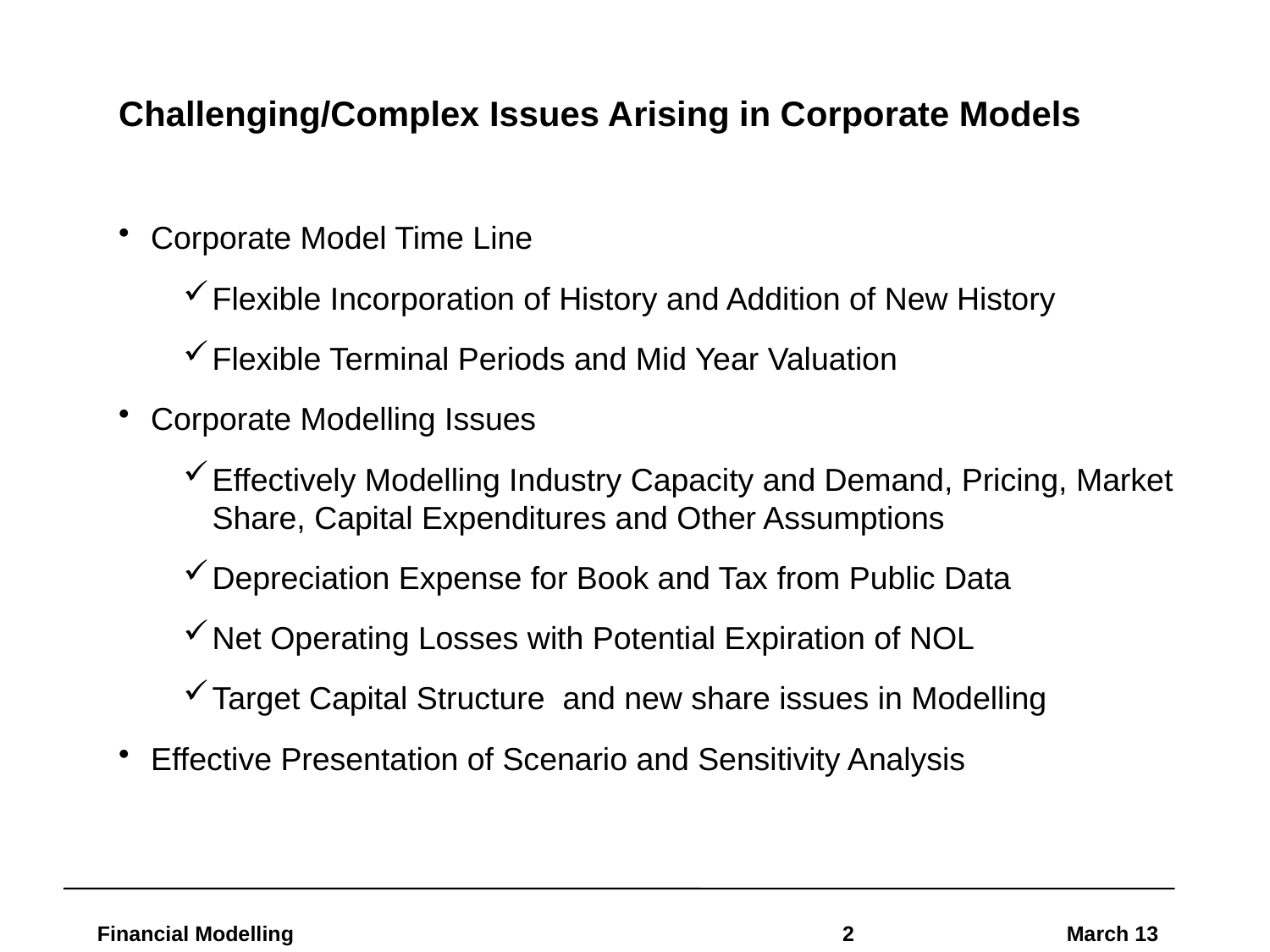

# Challenging/Complex Issues Arising in Corporate Models
Corporate Model Time Line
Flexible Incorporation of History and Addition of New History
Flexible Terminal Periods and Mid Year Valuation
Corporate Modelling Issues
Effectively Modelling Industry Capacity and Demand, Pricing, Market Share, Capital Expenditures and Other Assumptions
Depreciation Expense for Book and Tax from Public Data
Net Operating Losses with Potential Expiration of NOL
Target Capital Structure  and new share issues in Modelling
Effective Presentation of Scenario and Sensitivity Analysis